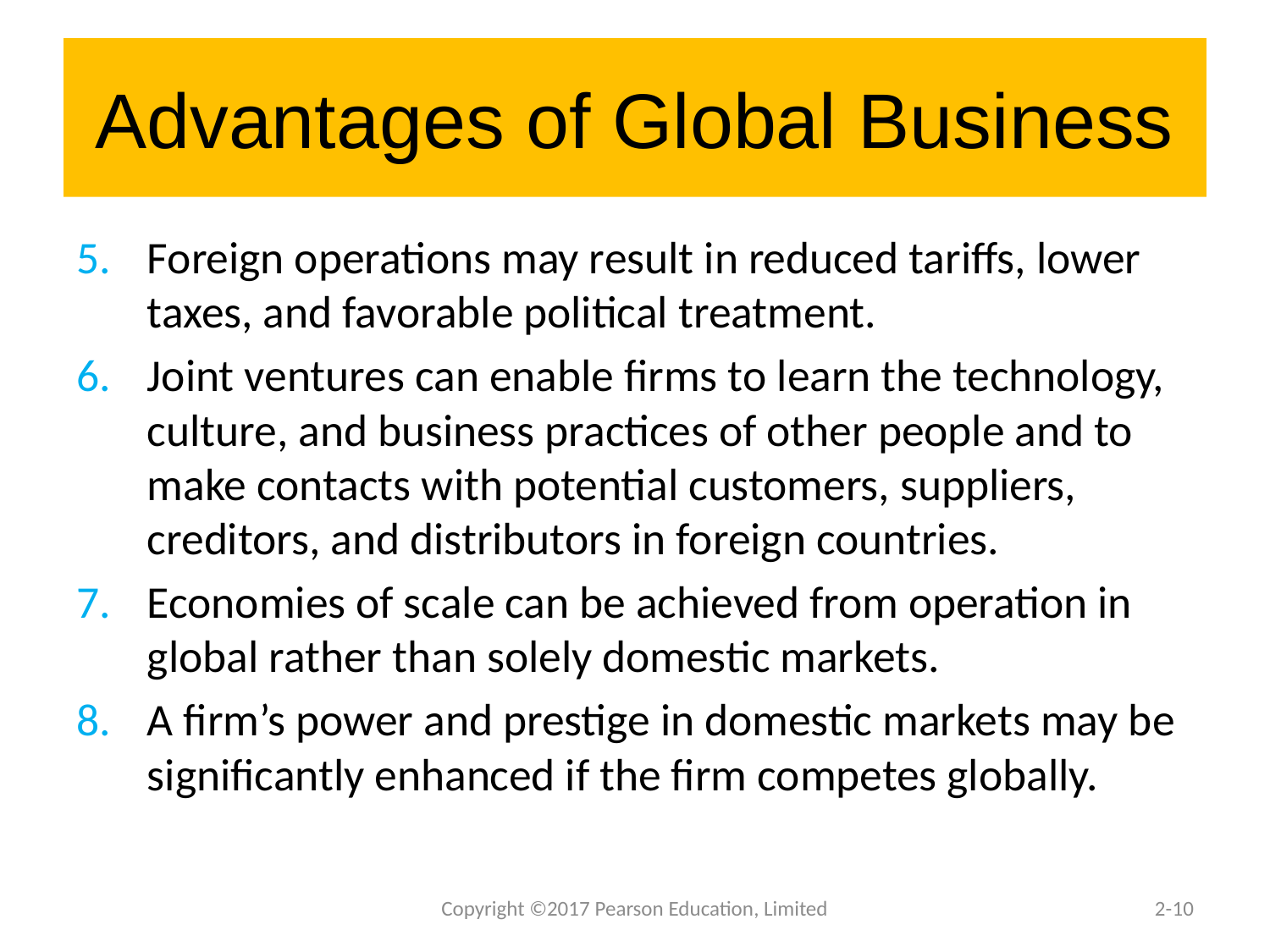

# Advantages of Global Business
Foreign operations may result in reduced tariffs, lower taxes, and favorable political treatment.
Joint ventures can enable firms to learn the technology, culture, and business practices of other people and to make contacts with potential customers, suppliers, creditors, and distributors in foreign countries.
Economies of scale can be achieved from operation in global rather than solely domestic markets.
A firm’s power and prestige in domestic markets may be significantly enhanced if the firm competes globally.
Copyright ©2017 Pearson Education, Limited
2-10